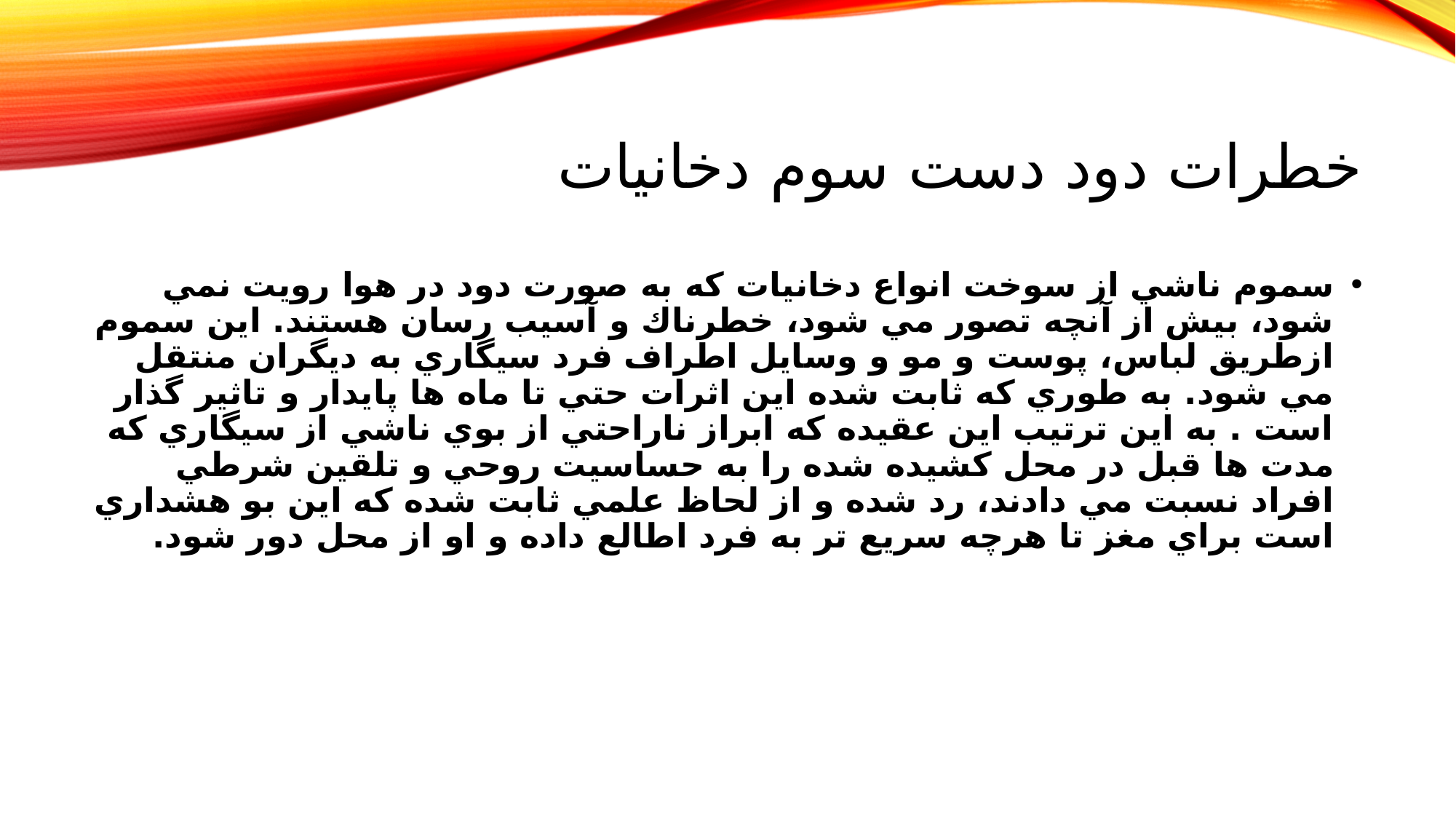

# خطرات دود دست سوم دخانيات
سموم ناشي از سوخت انواع دخانيات كه به صورت دود در هوا رويت نمي شود، بيش از آنچه تصور مي شود، خطرناك و آسيب رسان هستند. اين سموم ازطريق لباس، پوست و مو و وسايل اطراف فرد سيگاري به ديگران منتقل مي شود. به طوري كه ثابت شده اين اثرات حتي تا ماه ها پايدار و تاثير گذار است . به اين ترتيب اين عقيده كه ابراز ناراحتي از بوي ناشي از سيگاري كه مدت ها قبل در محل كشيده شده را به حساسيت روحي و تلقين شرطي افراد نسبت مي دادند، رد شده و از لحاظ علمي ثابت شده كه اين بو هشداري است براي مغز تا هرچه سريع تر به فرد اطالع داده و او از محل دور شود.